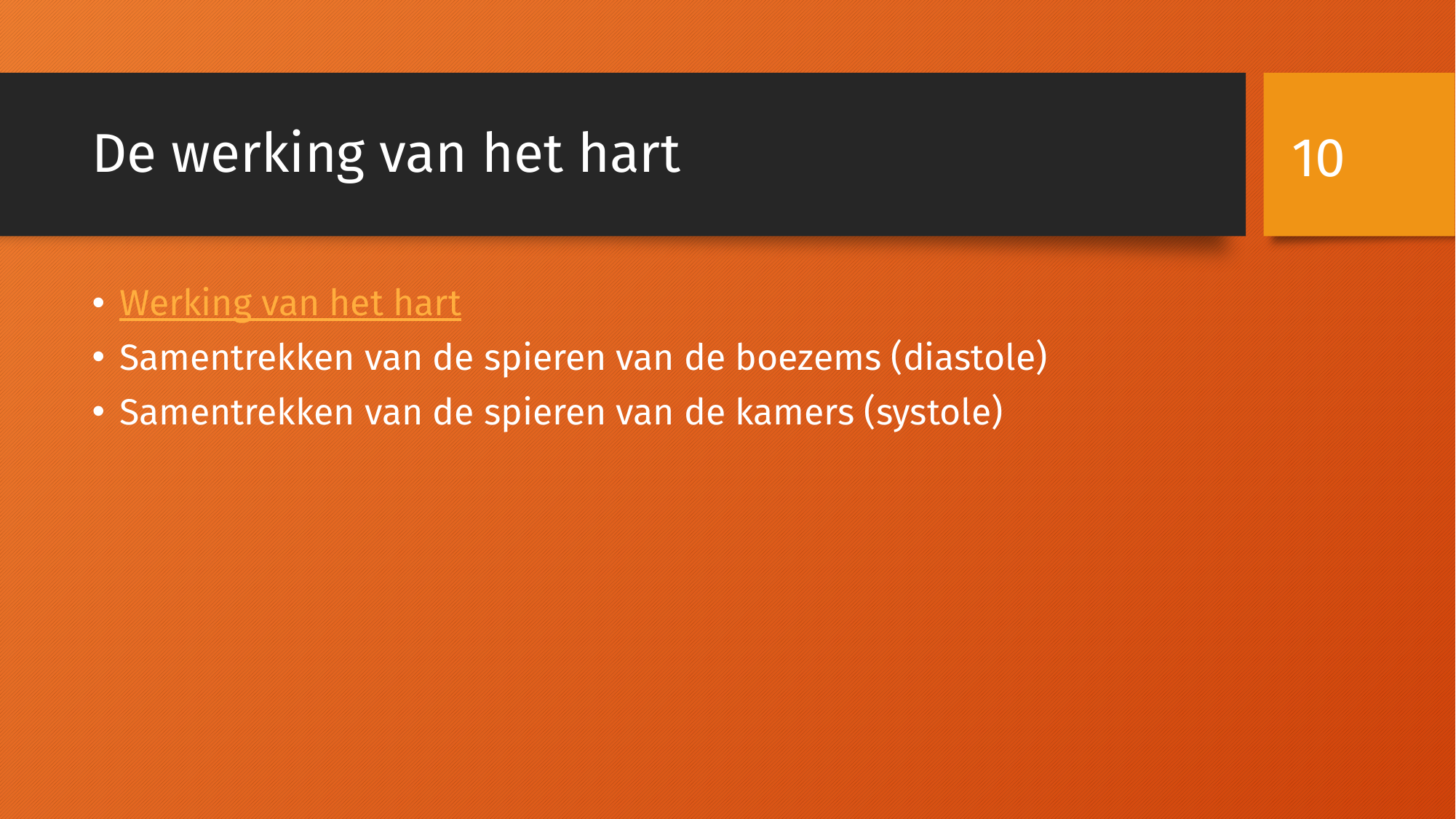

10
# De werking van het hart
Werking van het hart
Samentrekken van de spieren van de boezems (diastole)
Samentrekken van de spieren van de kamers (systole)